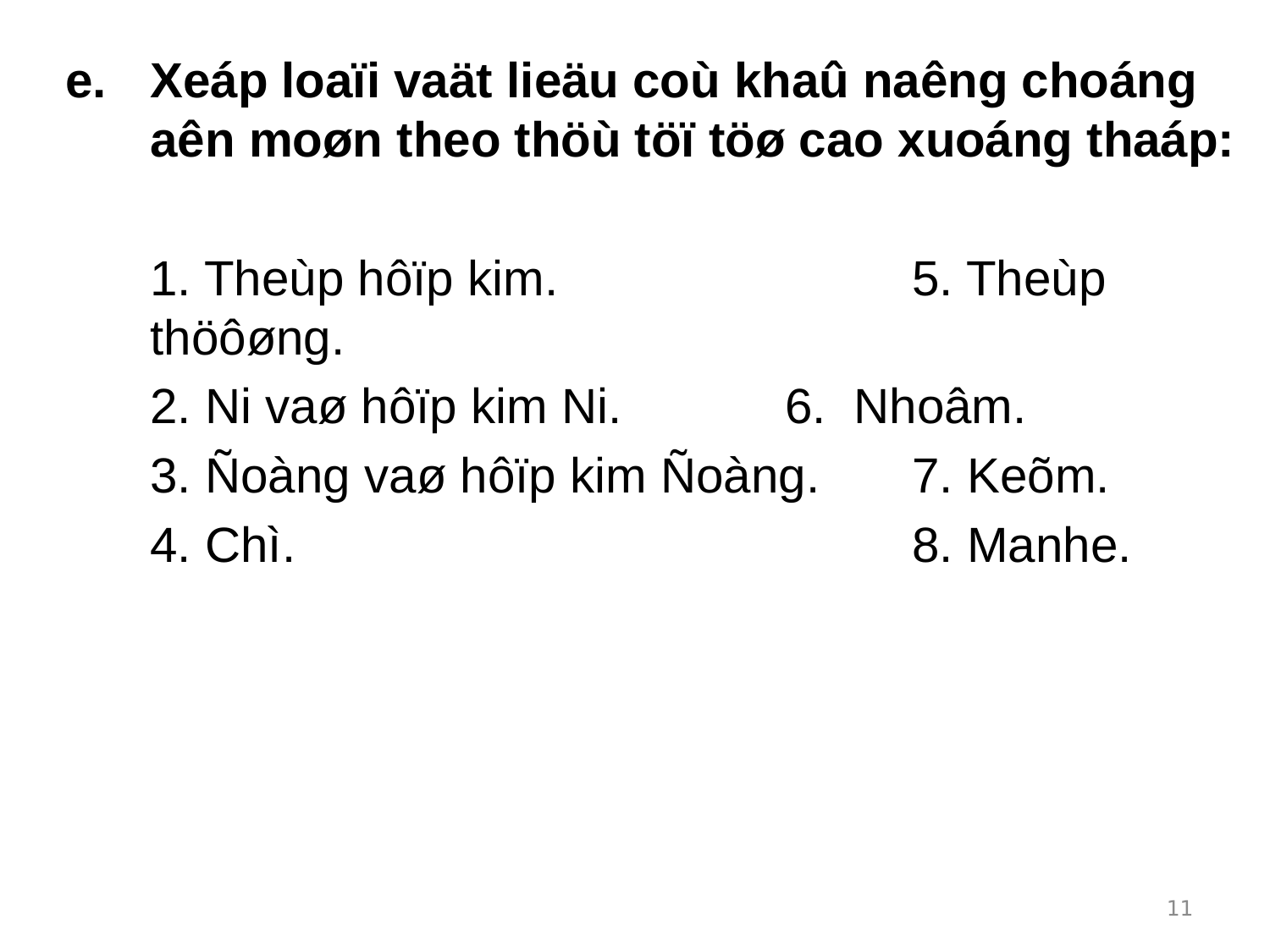

Xeáp loaïi vaät lieäu coù khaû naêng choáng aên moøn theo thöù töï töø cao xuoáng thaáp:

	1. Theùp hôïp kim.			5. Theùp thöôøng.
	2. Ni vaø hôïp kim Ni.		6.  Nhoâm.
	3. Ñoàng vaø hôïp kim Ñoàng.	7. Keõm.
	4. Chì.					8. Manhe.
11